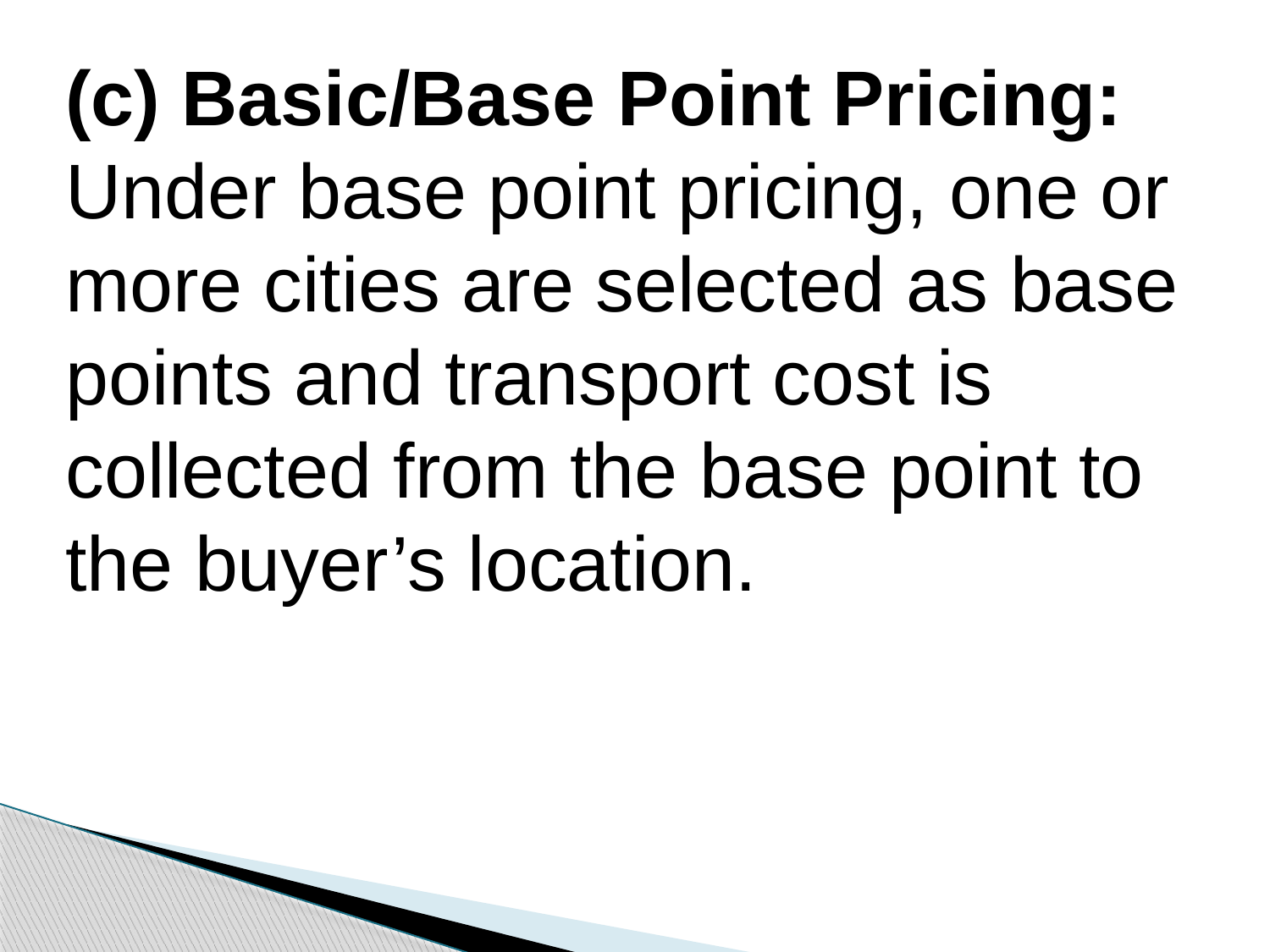

(c) Basic/Base Point Pricing:
Under base point pricing, one or more cities are selected as base points and transport cost is collected from the base point to the buyer’s location.